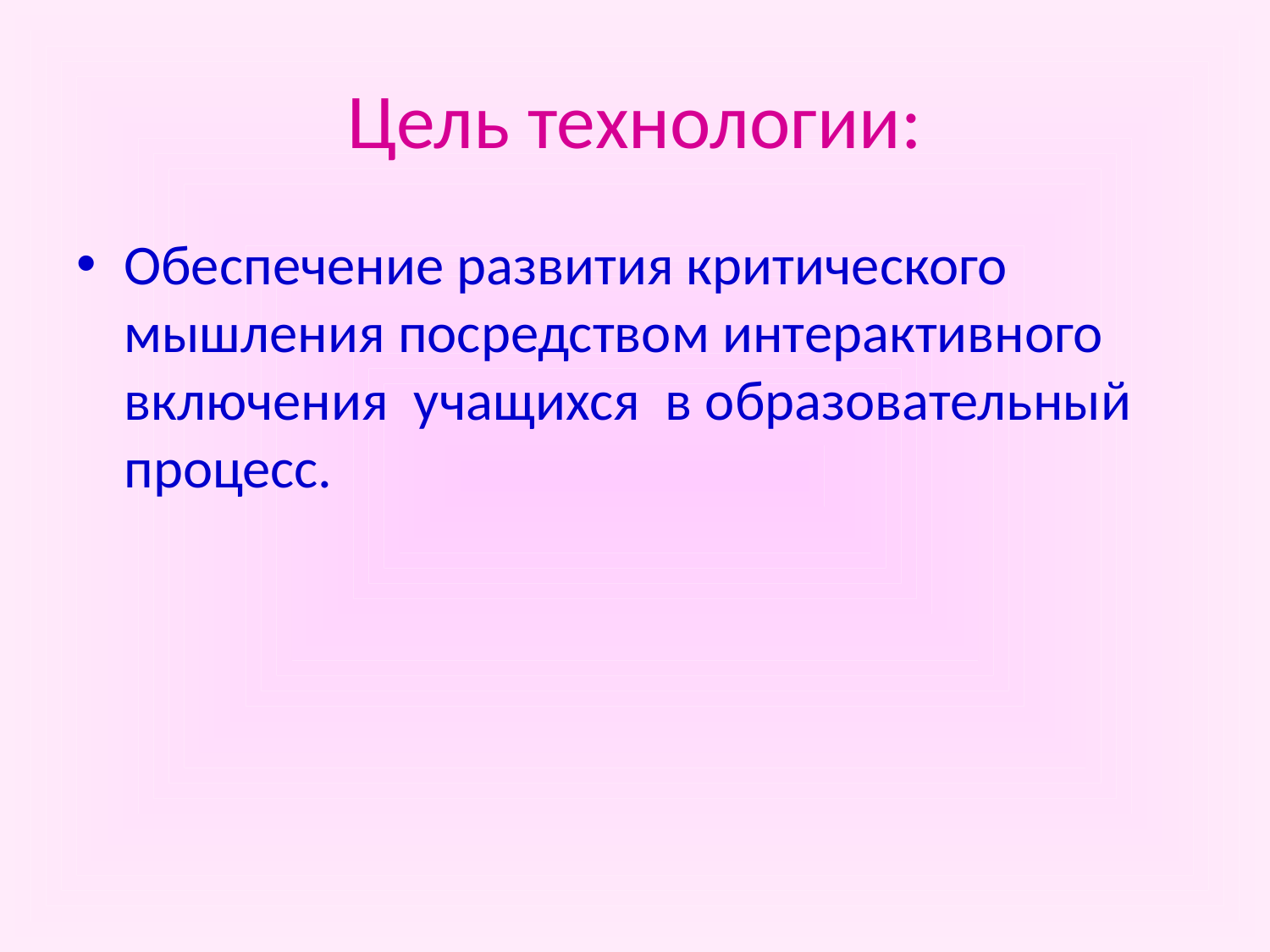

# Цель технологии:
Обеспечение развития критического мышления посредством интерактивного включения  учащихся  в образовательный процесс.